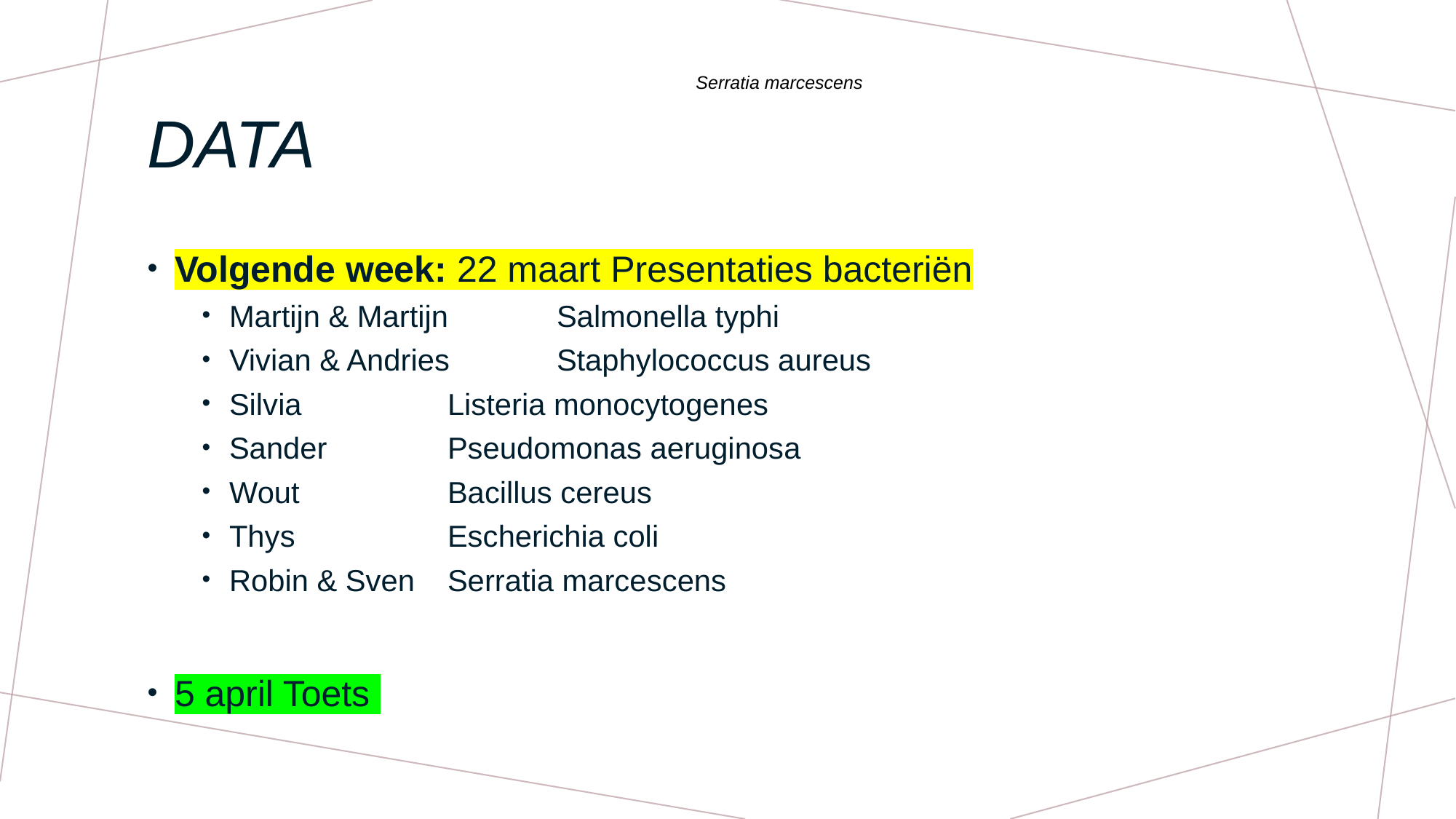

Serratia marcescens
# Data
Volgende week: 22 maart Presentaties bacteriën
Martijn & Martijn 	Salmonella typhi
Vivian & Andries 	Staphylococcus aureus
Silvia 		Listeria monocytogenes
Sander 		Pseudomonas aeruginosa
Wout 		Bacillus cereus
Thys 		Escherichia coli
Robin & Sven 	Serratia marcescens

5 april Toets